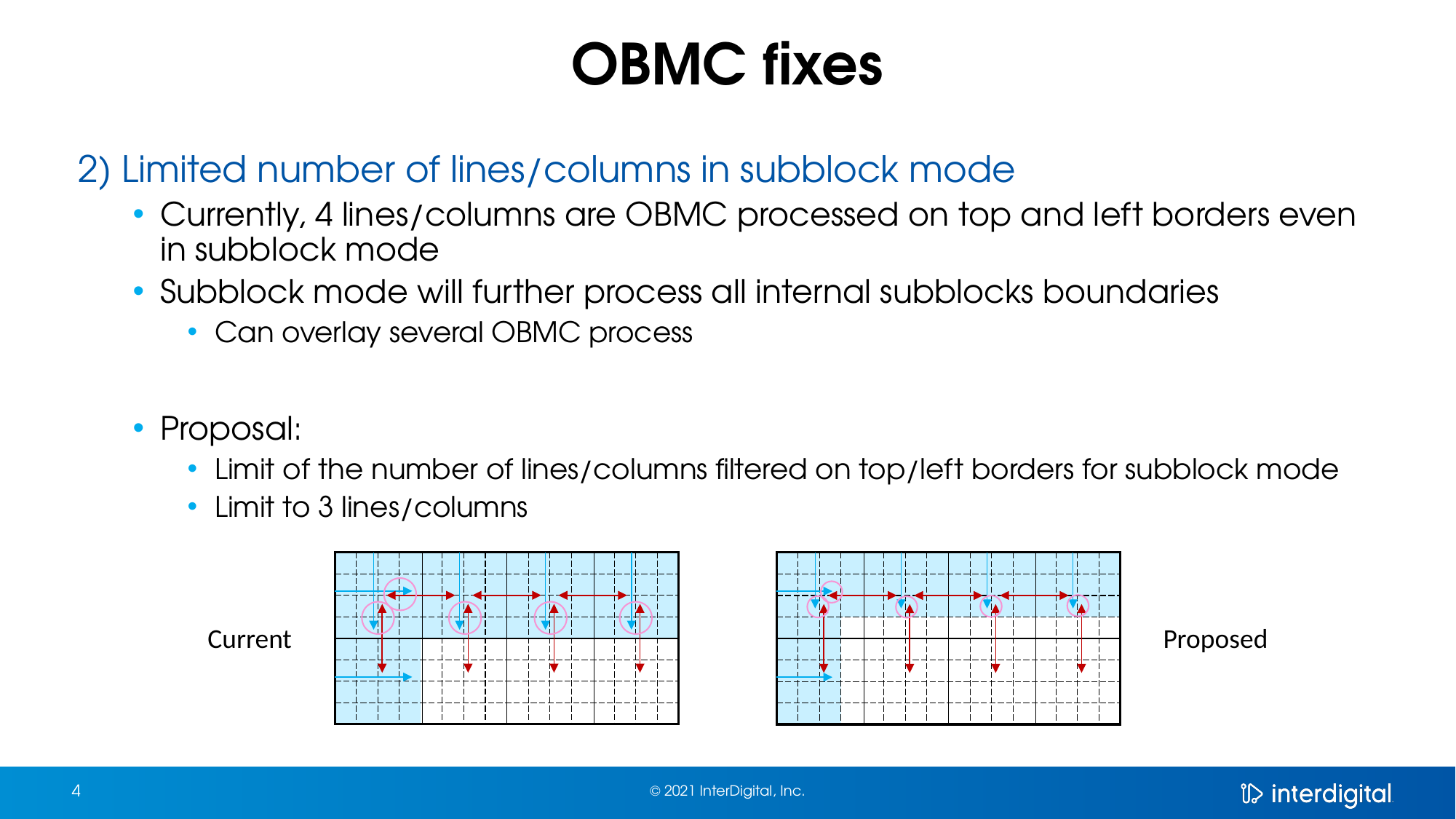

# OBMC fixes
2) Limited number of lines/columns in subblock mode
Currently, 4 lines/columns are OBMC processed on top and left borders even in subblock mode
Subblock mode will further process all internal subblocks boundaries
Can overlay several OBMC process

Proposal:
Limit of the number of lines/columns filtered on top/left borders for subblock mode
Limit to 3 lines/columns

Current
Proposed
4
© 2021 InterDigital, Inc.